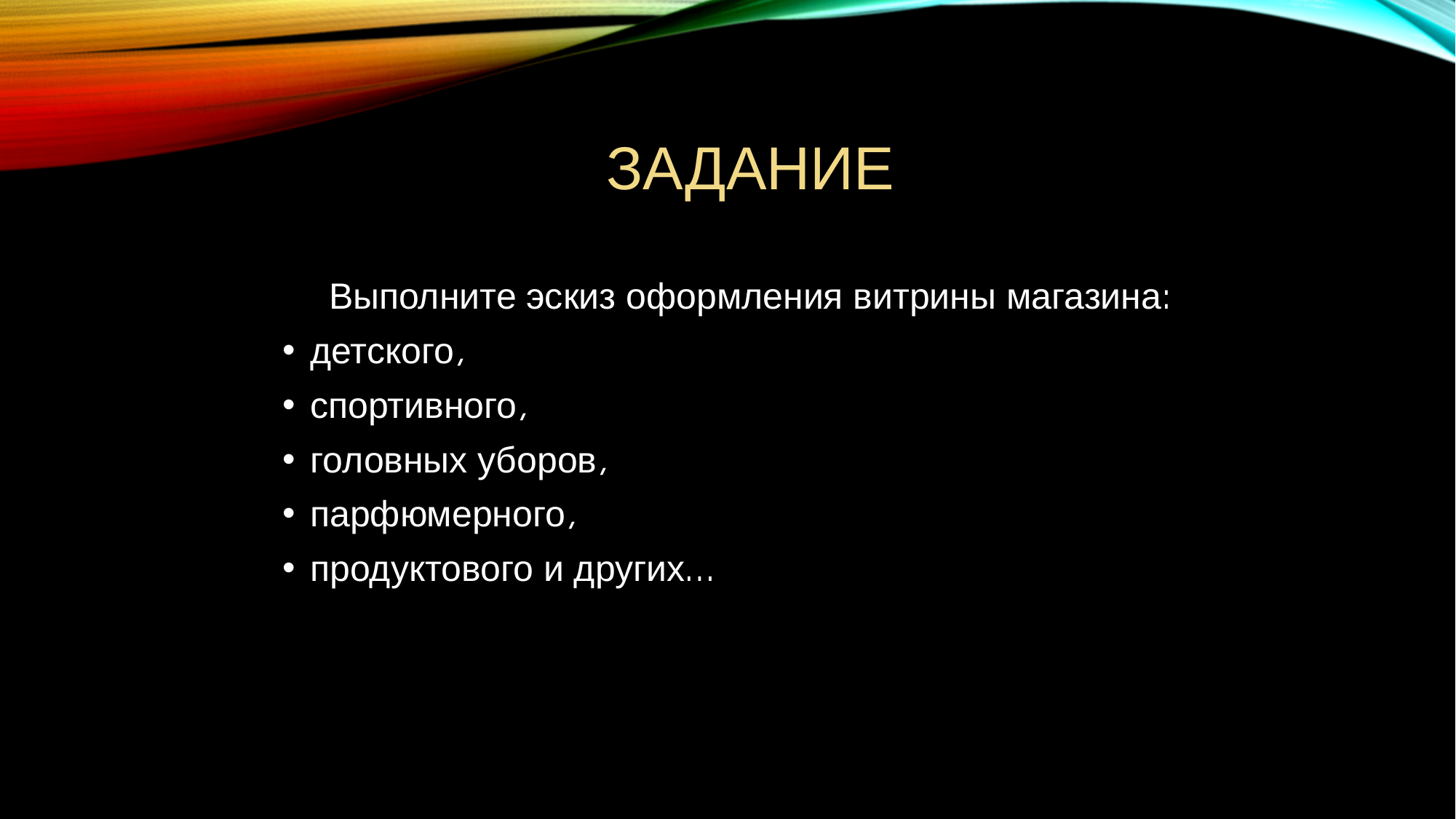

# задание
Выполните эскиз оформления витрины магазина:
детского,
спортивного,
головных уборов,
парфюмерного,
продуктового и других…